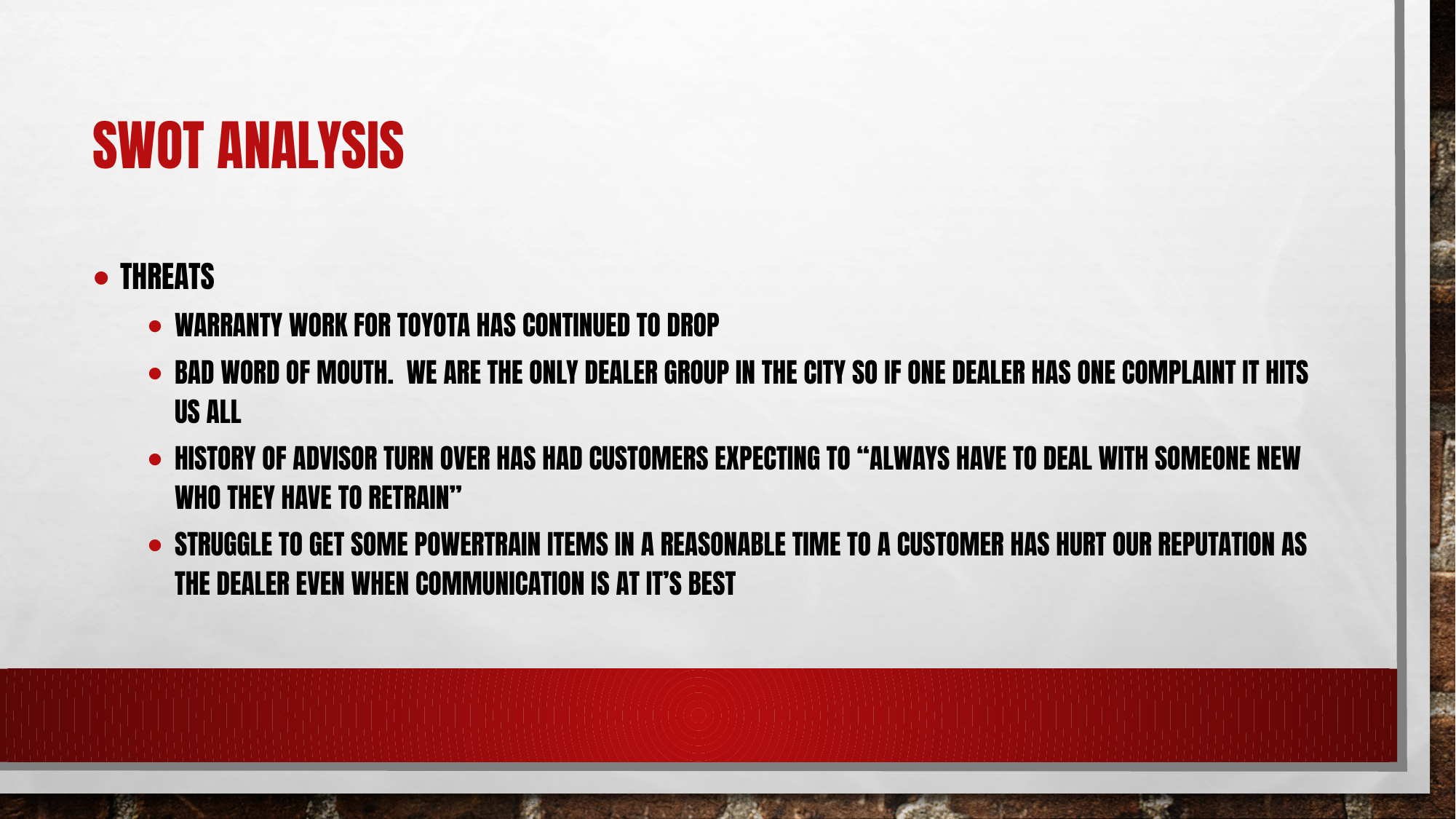

# SWOT Analysis
Threats
Warranty work for Toyota has continued to drop
Bad word of mouth.  We are the only dealer group in the city so if one dealer has one complaint it hits us all
History of advisor turn over has had customers expecting to “always have to deal with someone new who they have to retrain”
Struggle to get some powertrain items in a reasonable time to a customer has hurt our reputation as the dealer even when communication is at it’s best